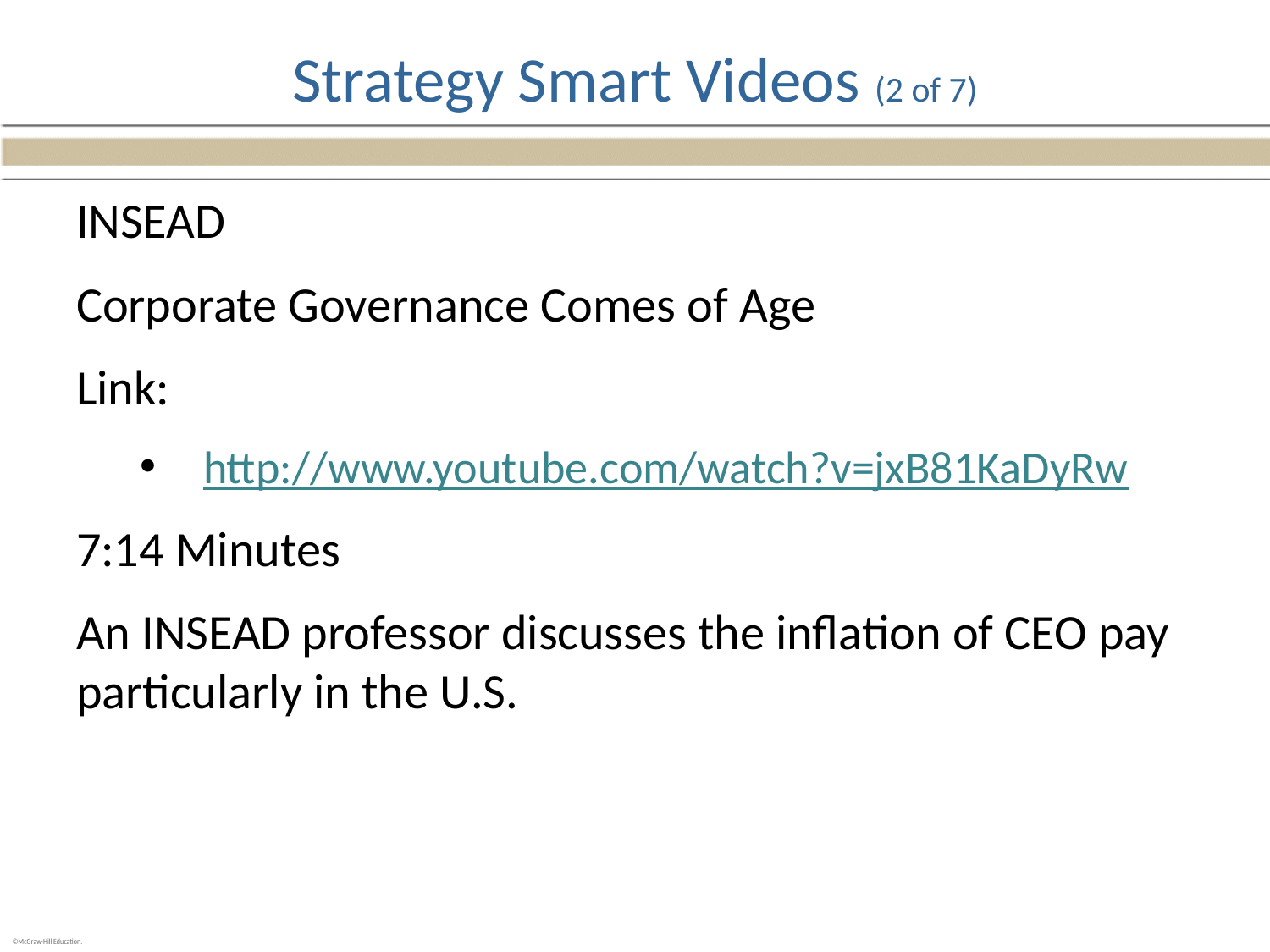

# Strategy Smart Videos (2 of 7)
INSEAD
Corporate Governance Comes of Age
Link:
http://www.youtube.com/watch?v=jxB81KaDyRw
7:14 Minutes
An INSEAD professor discusses the inflation of CEO pay particularly in the U.S.